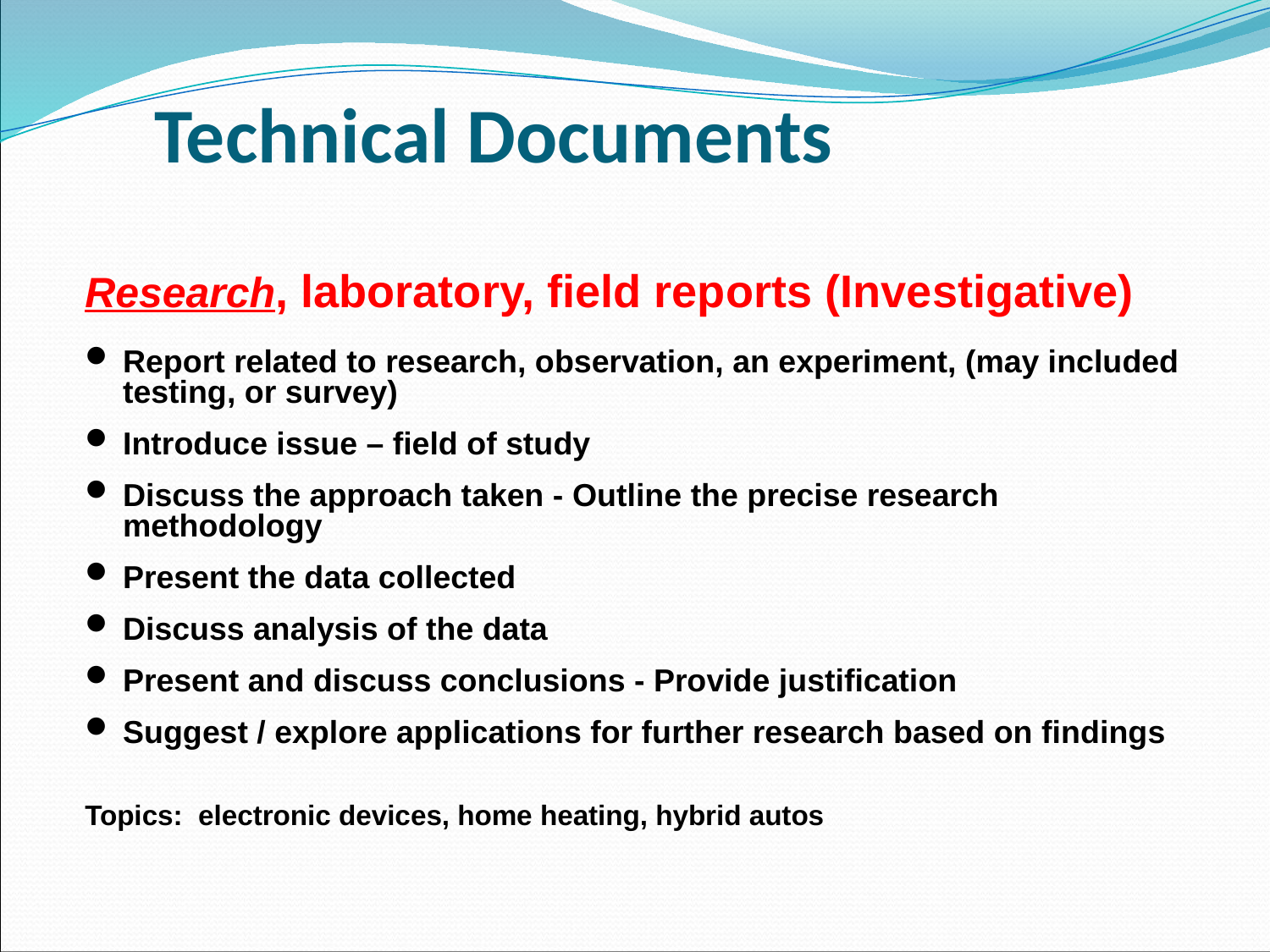

Technical Documents
Research, laboratory, field reports (Investigative)
Report related to research, observation, an experiment, (may included testing, or survey)
Introduce issue – field of study
Discuss the approach taken - Outline the precise research methodology
Present the data collected
Discuss analysis of the data
Present and discuss conclusions - Provide justification
Suggest / explore applications for further research based on findings

Topics:  electronic devices, home heating, hybrid autos